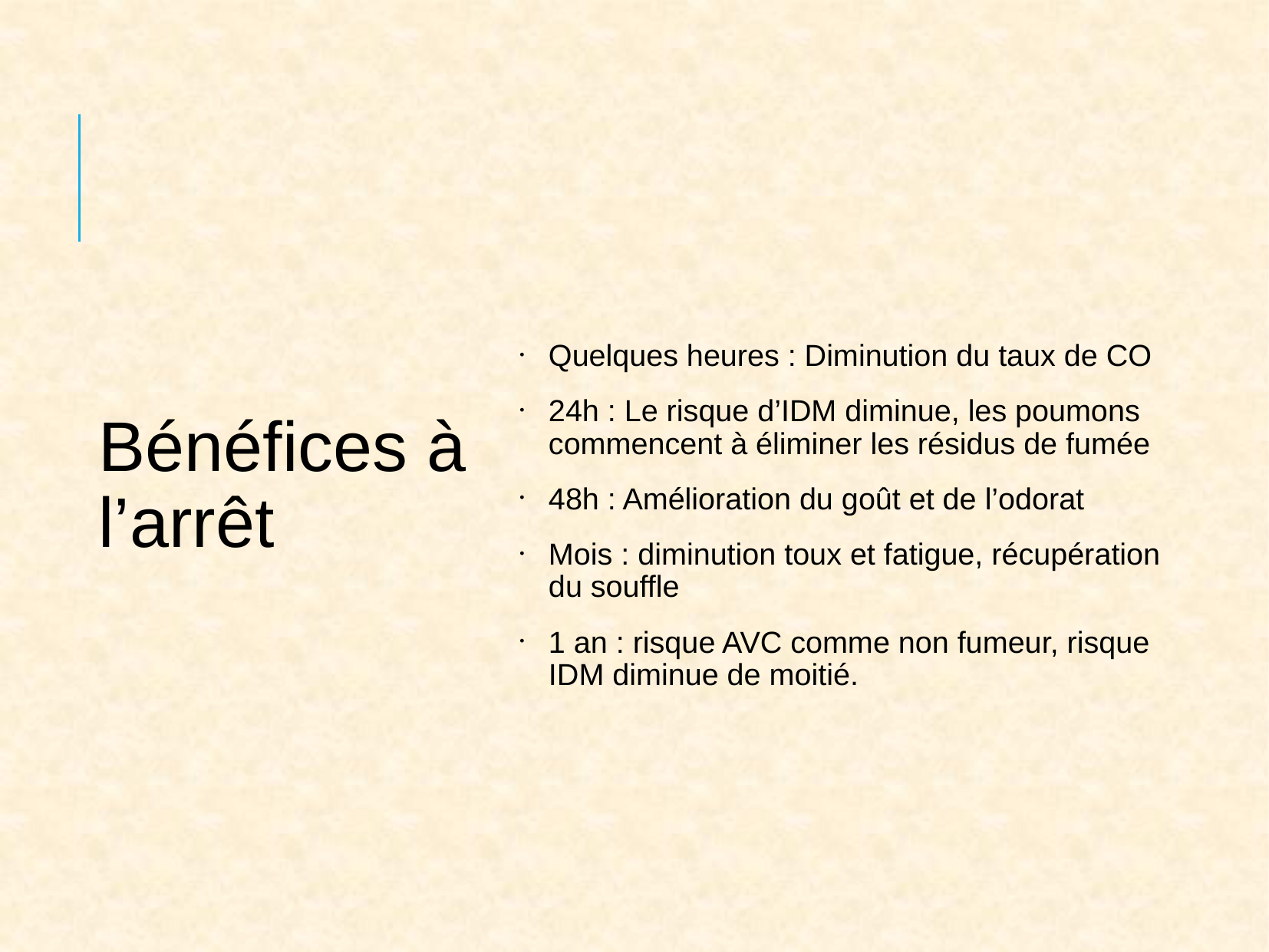

Bénéfices à l’arrêt

Quelques heures : Diminution du taux de CO
24h : Le risque d’IDM diminue, les poumons commencent à éliminer les résidus de fumée
48h : Amélioration du goût et de l’odorat
Mois : diminution toux et fatigue, récupération du souffle
1 an : risque AVC comme non fumeur, risque IDM diminue de moitié.